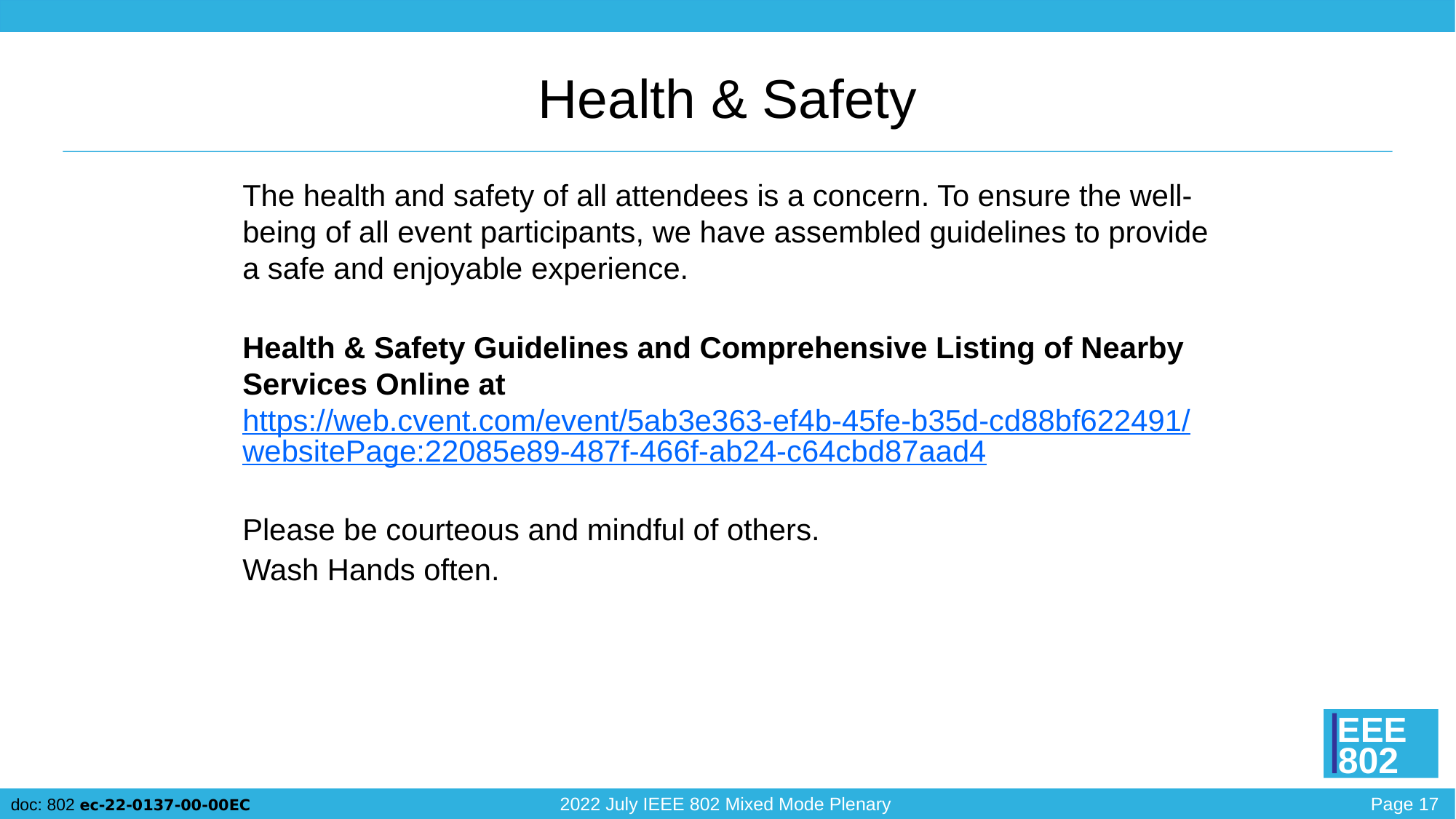

# Health & Safety
The health and safety of all attendees is a concern. To ensure the well-being of all event participants, we have assembled guidelines to provide a safe and enjoyable experience.

Health & Safety Guidelines and Comprehensive Listing of Nearby Services Online at https://web.cvent.com/event/5ab3e363-ef4b-45fe-b35d-cd88bf622491/websitePage:22085e89-487f-466f-ab24-c64cbd87aad4

Please be courteous and mindful of others.
Wash Hands often.